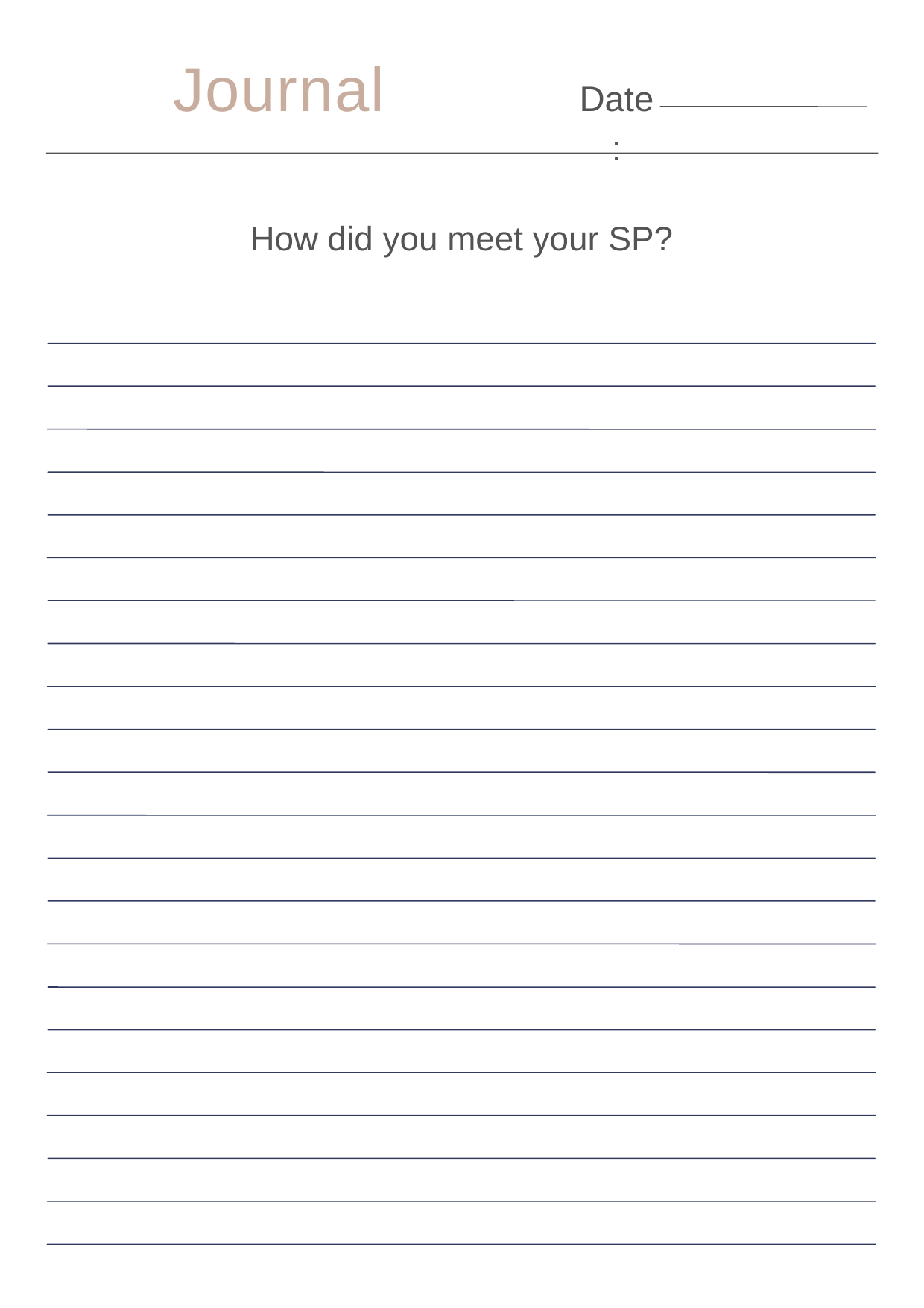

Journal
Date:

How did you meet your SP?